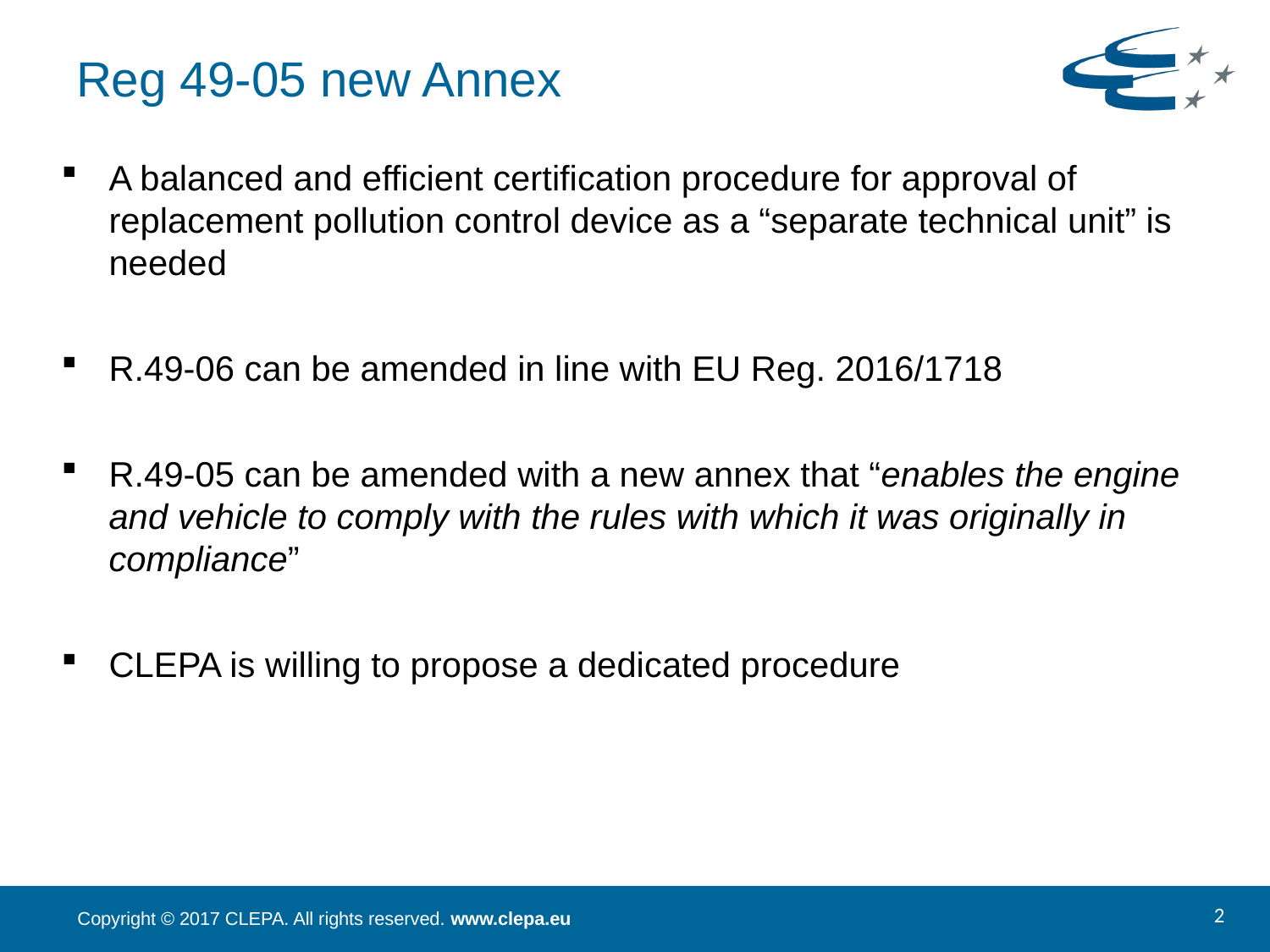

# Reg 49-05 new Annex
A balanced and efficient certification procedure for approval of replacement pollution control device as a “separate technical unit” is needed

R.49-06 can be amended in line with EU Reg. 2016/1718

R.49-05 can be amended with a new annex that “enables the engine and vehicle to comply with the rules with which it was originally in compliance”

CLEPA is willing to propose a dedicated procedure

2